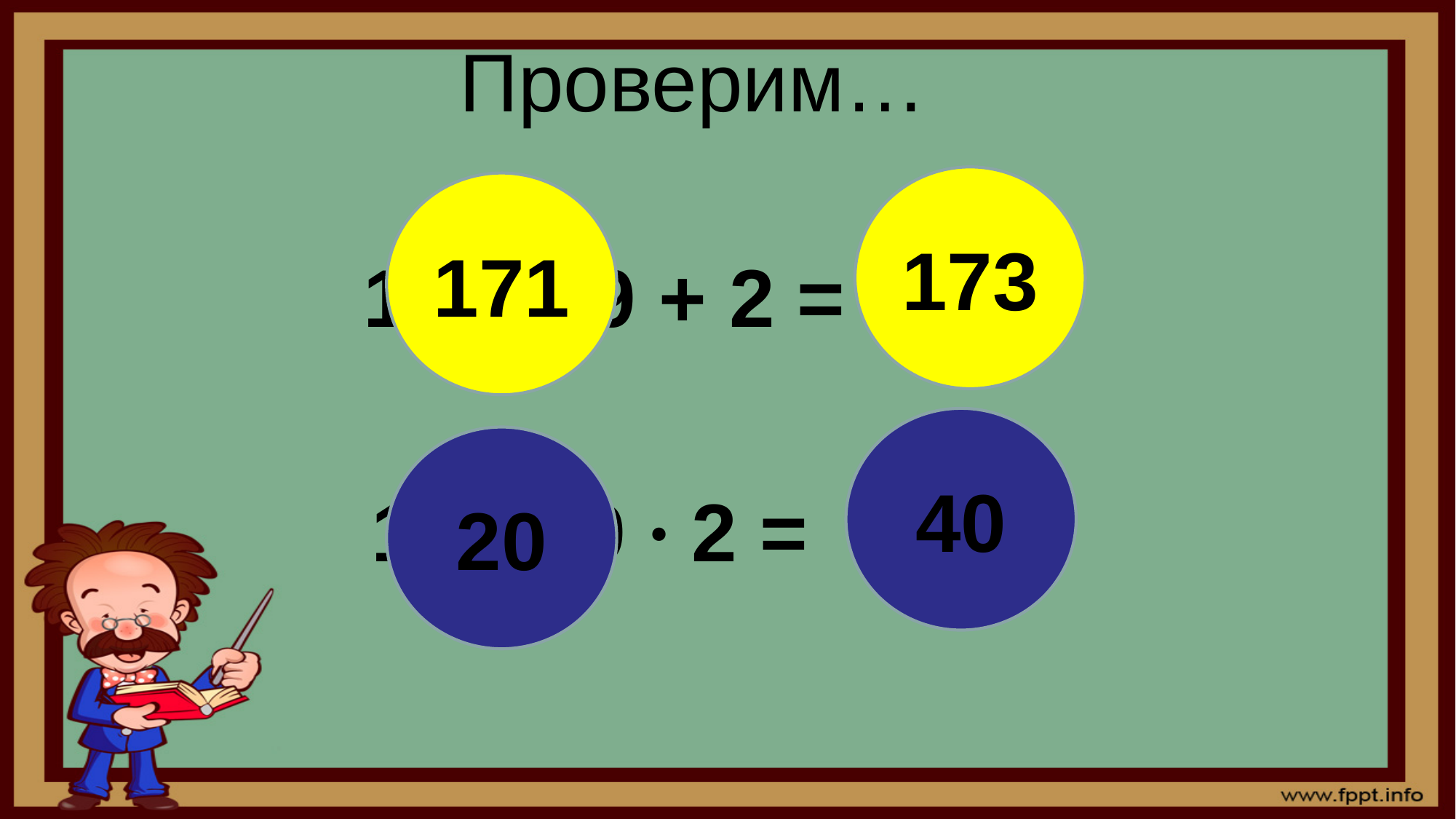

# Проверим…
173
171
180 – 9 + 2 =
40
20
180 : 9 ∙ 2 =